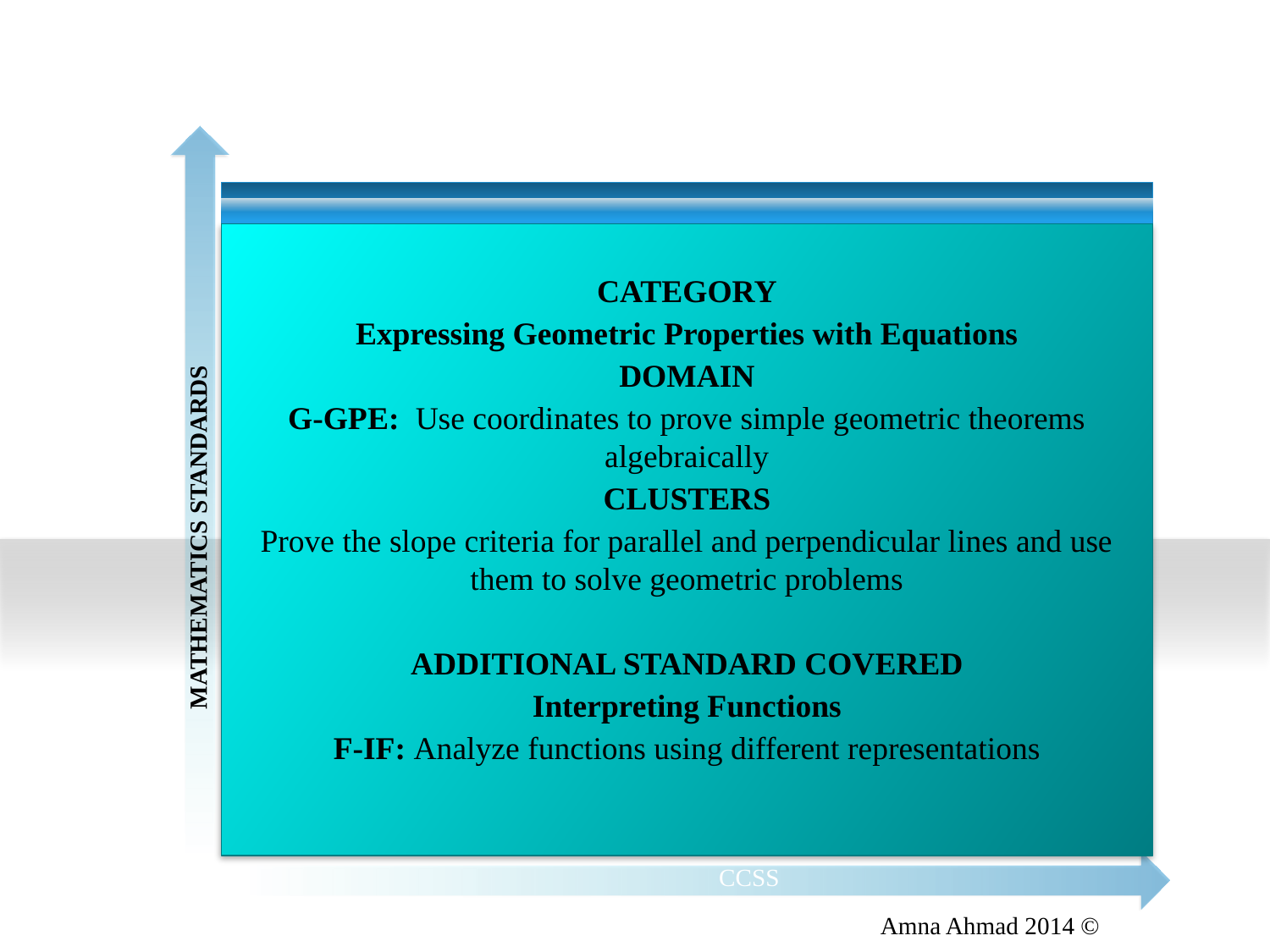

CATEGORY
Expressing Geometric Properties with Equations
DOMAIN
G-GPE:  Use coordinates to prove simple geometric theorems algebraically
CLUSTERS
Prove the slope criteria for parallel and perpendicular lines and use them to solve geometric problems

ADDITIONAL STANDARD COVERED
Interpreting Functions
F-IF: Analyze functions using different representations

MATHEMATICS STANDARDS

CCSS
Amna Ahmad 2014 ©